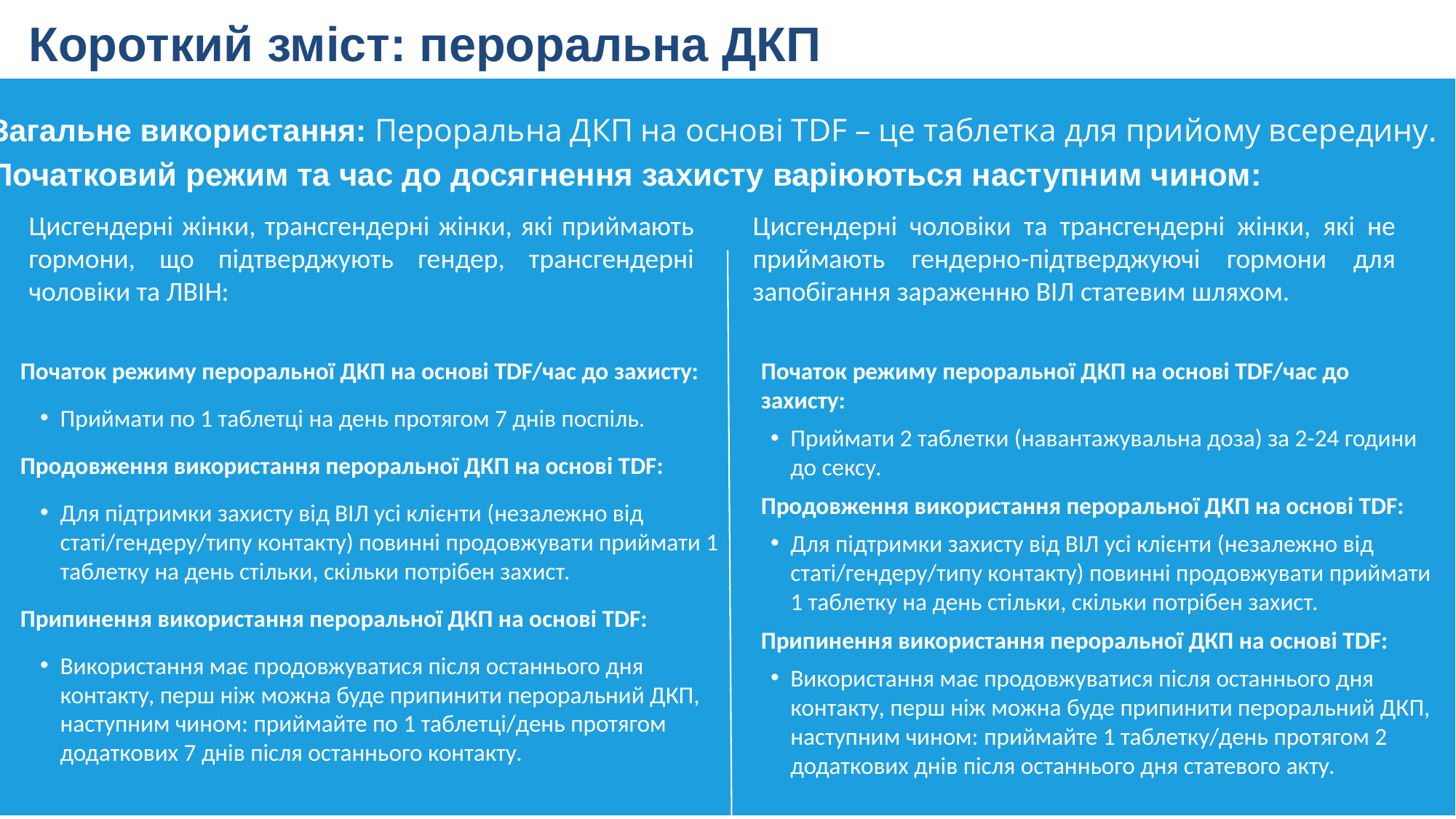

Короткий зміст: пероральна ДКП

Загальне використання: Пероральна ДКП на основі TDF – це таблетка для прийому всередину.
Початковий режим та час до досягнення захисту варіюються наступним чином:
Цисгендерні жінки, трансгендерні жінки, які приймають гормони, що підтверджують гендер, трансгендерні чоловіки та ЛВІН:
Цисгендерні чоловіки та трансгендерні жінки, які не приймають гендерно-підтверджуючі гормони для запобігання зараженню ВІЛ статевим шляхом.
Початок режиму пероральної ДКП на основі TDF/час до захисту:
Приймати по 1 таблетці на день протягом 7 днів поспіль.
Продовження використання пероральної ДКП на основі TDF:
Для підтримки захисту від ВІЛ усі клієнти (незалежно від статі/гендеру/типу контакту) повинні продовжувати приймати 1 таблетку на день стільки, скільки потрібен захист.
Припинення використання пероральної ДКП на основі TDF:
Використання має продовжуватися після останнього дня контакту, перш ніж можна буде припинити пероральний ДКП, наступним чином: приймайте по 1 таблетці/день протягом додаткових 7 днів після останнього контакту.
Початок режиму пероральної ДКП на основі TDF/час до захисту:
Приймати 2 таблетки (навантажувальна доза) за 2-24 години до сексу.
Продовження використання пероральної ДКП на основі TDF:
Для підтримки захисту від ВІЛ усі клієнти (незалежно від статі/гендеру/типу контакту) повинні продовжувати приймати 1 таблетку на день стільки, скільки потрібен захист.
Припинення використання пероральної ДКП на основі TDF:
Використання має продовжуватися після останнього дня контакту, перш ніж можна буде припинити пероральний ДКП, наступним чином: приймайте 1 таблетку/день протягом 2 додаткових днів після останнього дня статевого акту.